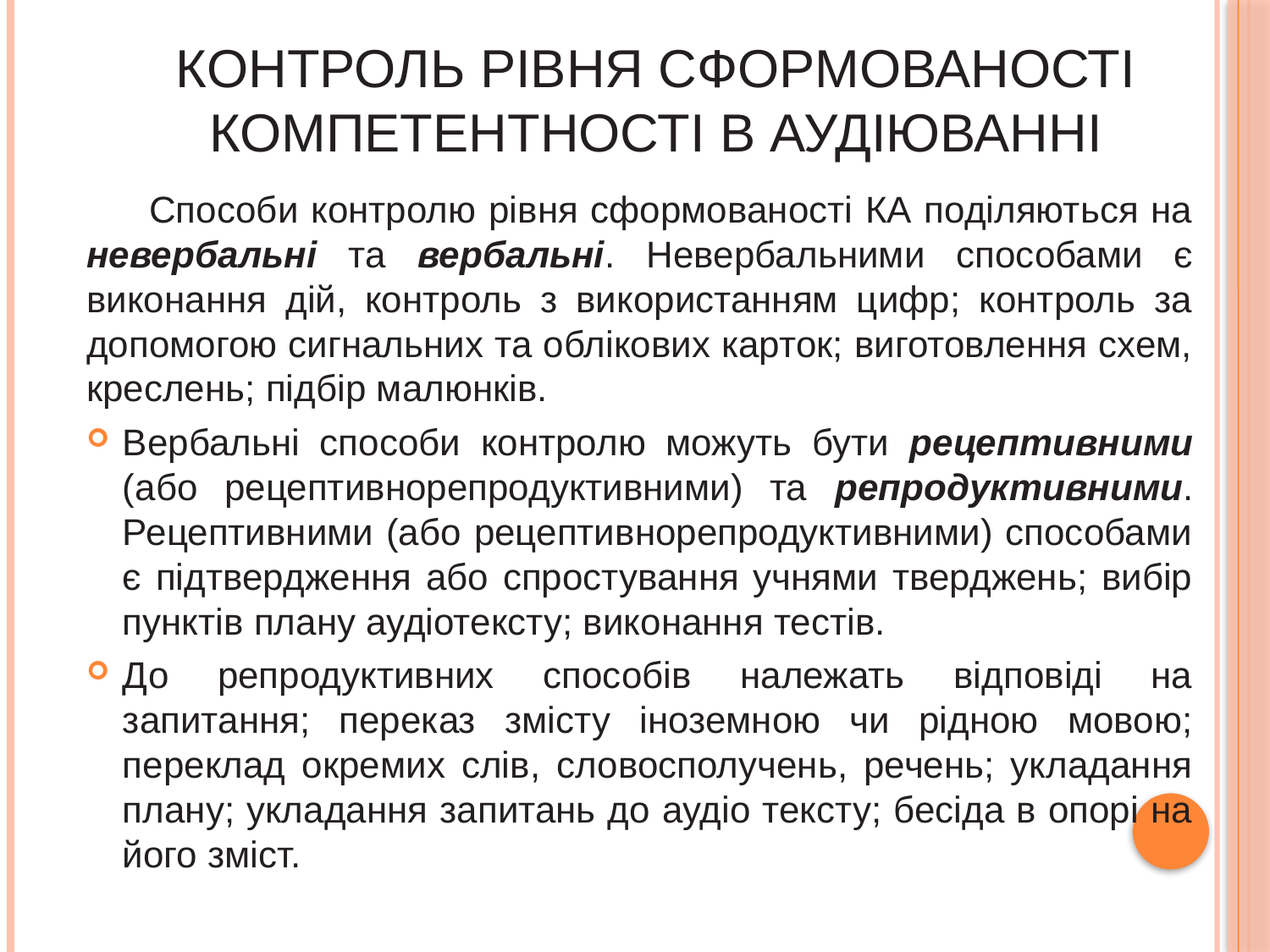

# КОНТРОЛЬ РІВНЯ СФОРМОВАНОСТІ КОМПЕТЕНТНОСТІ В АУДІЮВАННІ
     Способи контролю рівня сформованості КА поділяються на невербальні та вербальні. Невербальними способами є виконання дій, контроль з використанням цифр; контроль за допомогою сигнальних та облікових карток; виготовлення схем, креслень; підбір малюнків.
Вербальні способи контролю можуть бути рецептивними (або рецептивнорепродуктивними) та репродуктивними. Рецептивними (або рецептивнорепродуктивними) способами є підтвердження або спростування учнями тверджень; вибір пунктів плану аудіотексту; виконання тестів.
До репродуктивних способів належать відповіді на запитання; переказ змісту іноземною чи рідною мовою; переклад окремих слів, словосполучень, речень; укладання плану; укладання запитань до аудіо тексту; бесіда в опорі на його зміст.